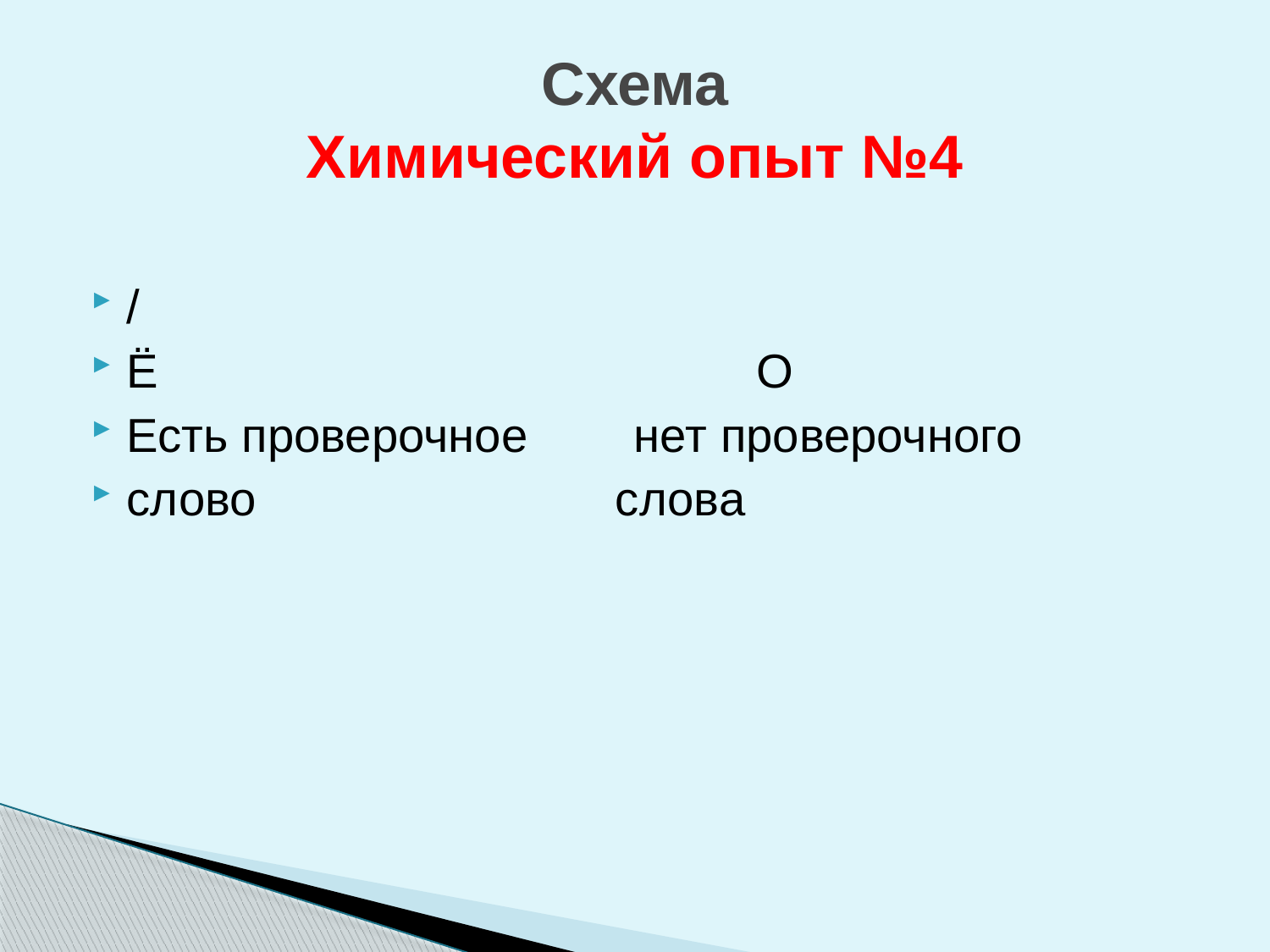

# Схема Химический опыт №4

/
Ё                                             О
Есть проверочное        нет проверочного
слово                           слова